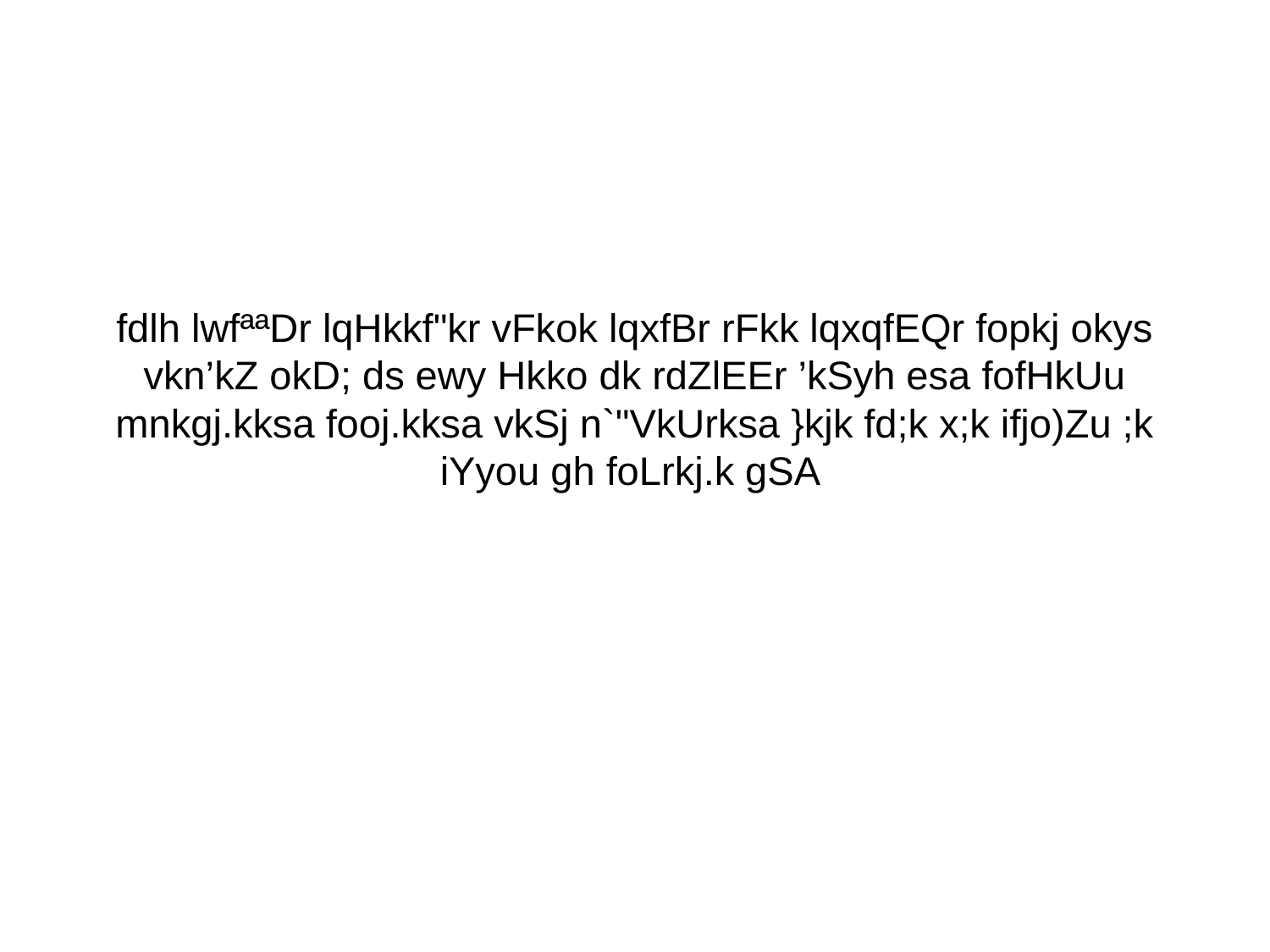

# fdlh lwfªªDr lqHkkf"kr vFkok lqxfBr rFkk lqxqfEQr fopkj okys vkn’kZ okD; ds ewy Hkko dk rdZlEEr ’kSyh esa fofHkUu mnkgj.kksa fooj.kksa vkSj n`"VkUrksa }kjk fd;k x;k ifjo)Zu ;k iYyou gh foLrkj.k gSA